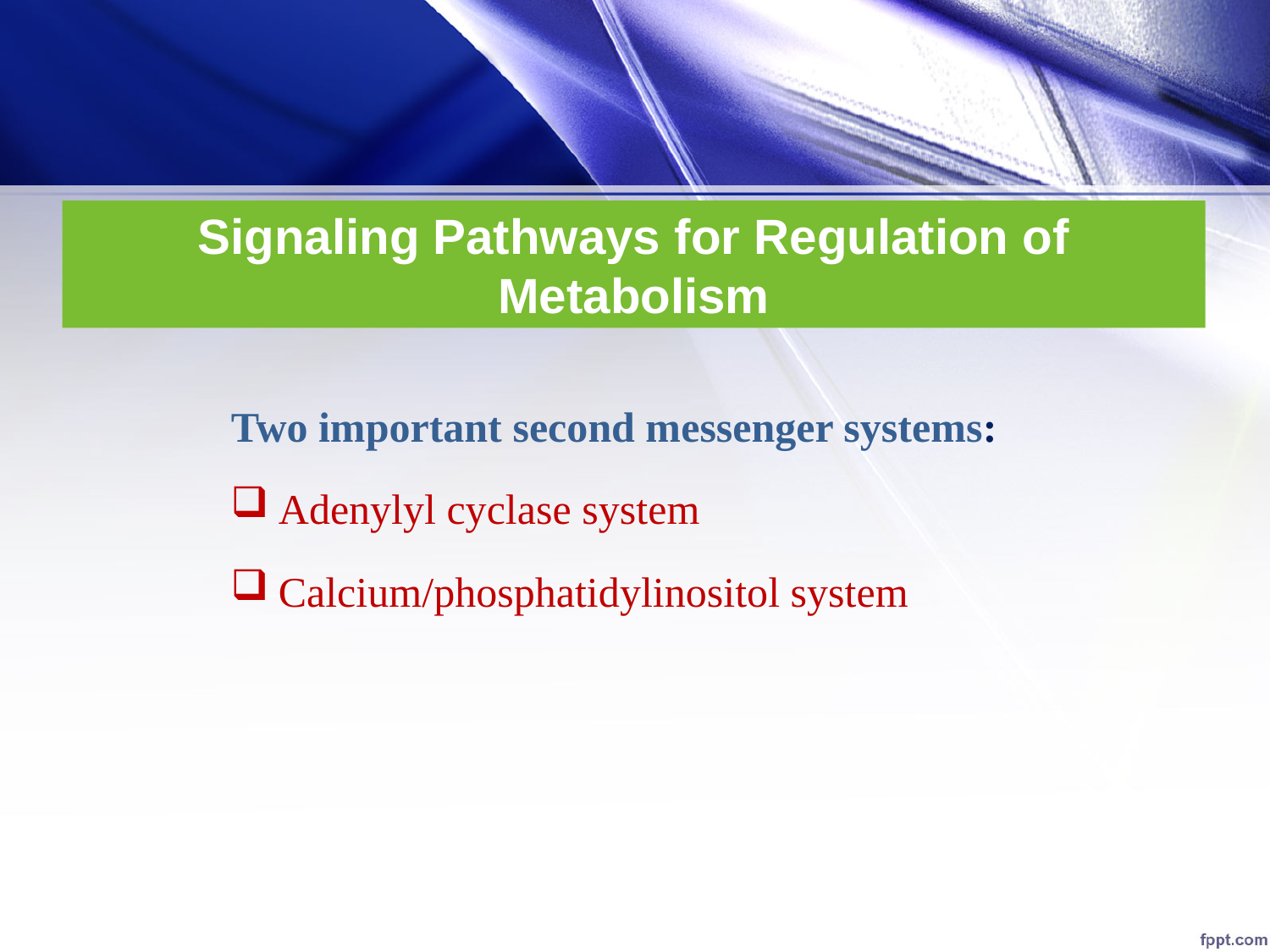

# Signaling Pathways for Regulation of Metabolism
Two important second messenger systems:
Adenylyl cyclase system
Calcium/phosphatidylinositol system